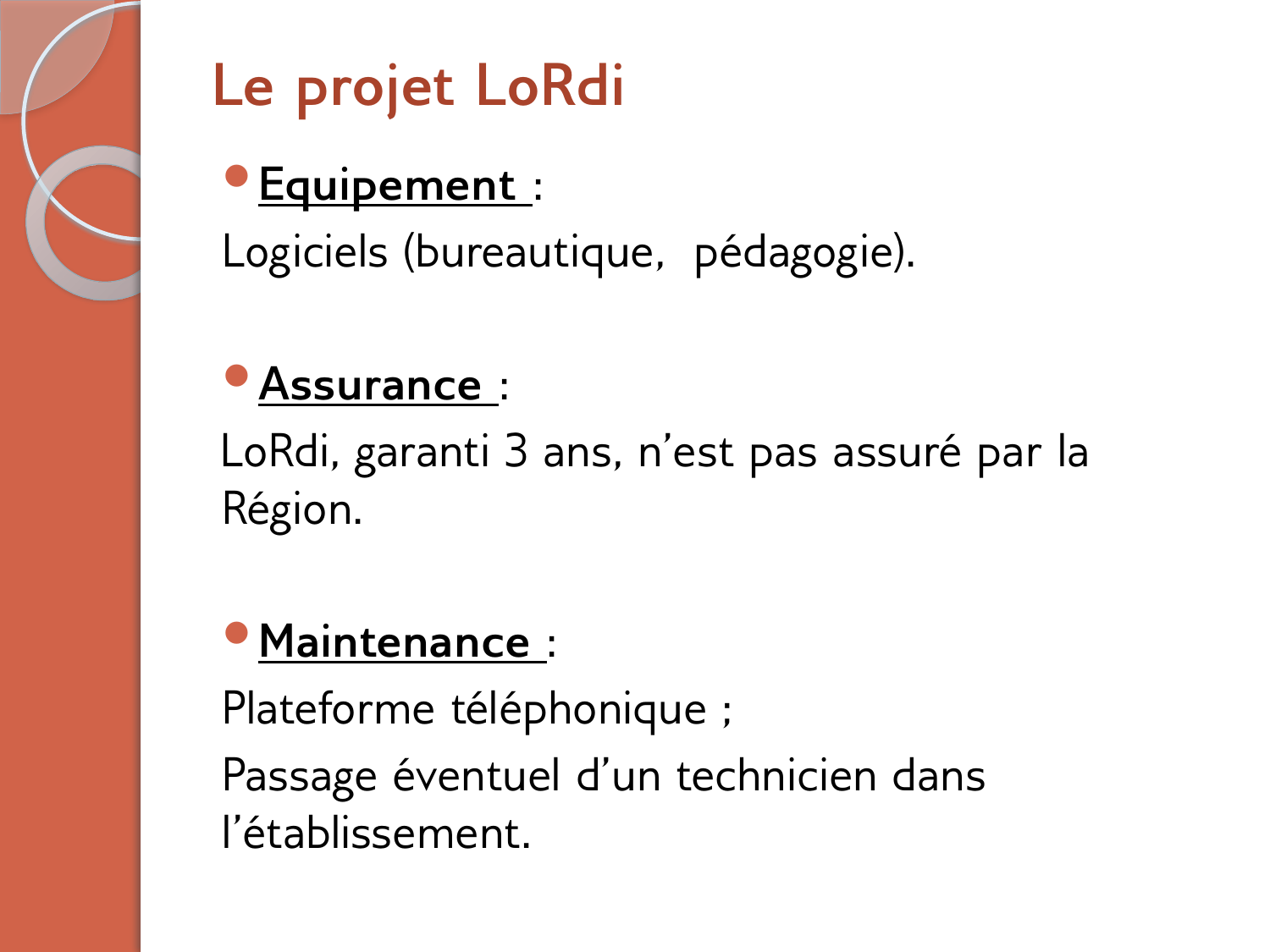

# Le projet LoRdi
Equipement :
Logiciels (bureautique,  pédagogie).

Assurance :
LoRdi, garanti 3 ans, n’est pas assuré par la Région.

Maintenance :
Plateforme téléphonique ;
Passage éventuel d’un technicien dans l’établissement.